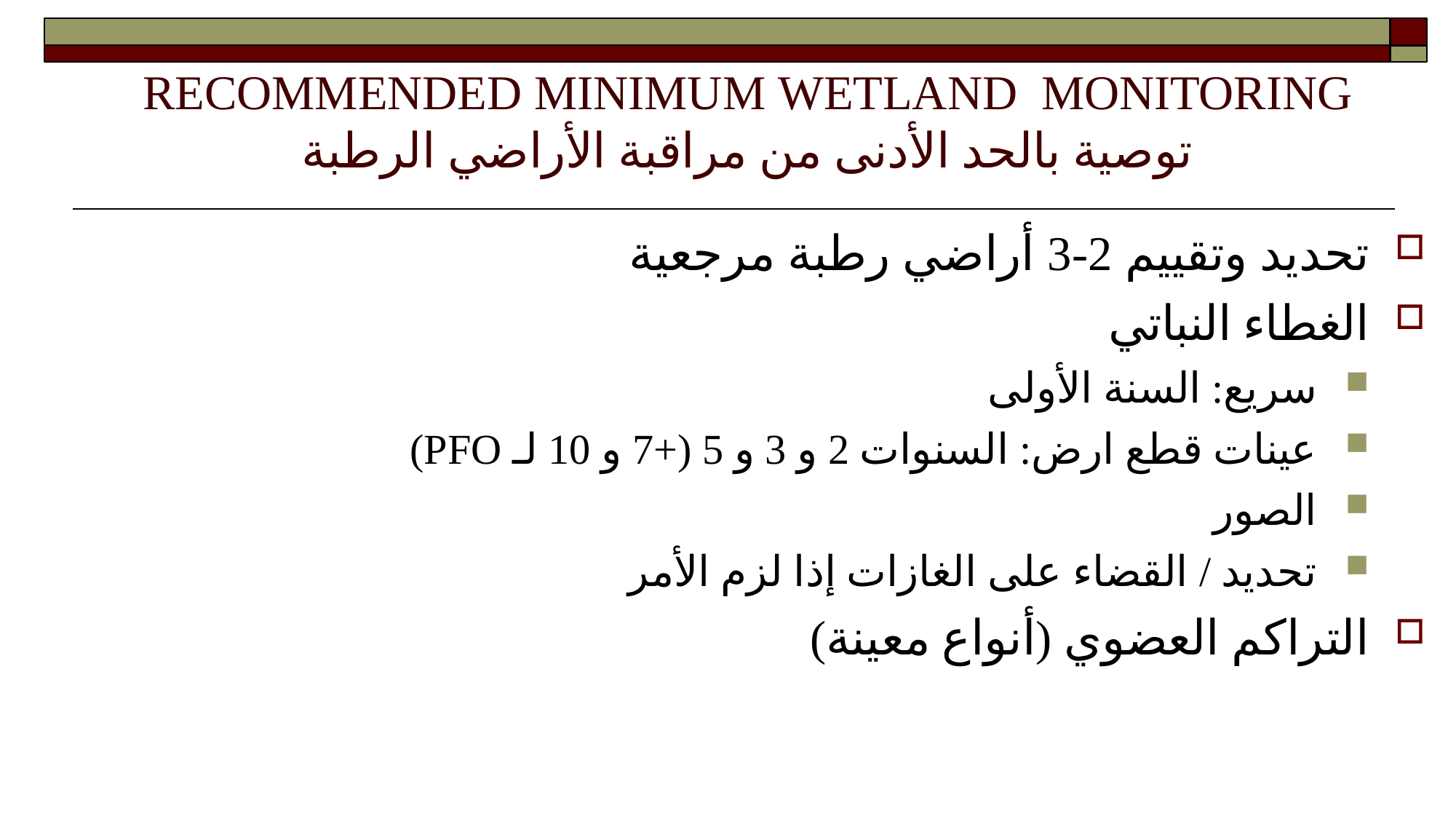

# RECOMMENDED MINIMUM WETLAND  MONITORING توصية بالحد الأدنى من مراقبة الأراضي الرطبة
تحديد وتقييم 2-3 أراضي رطبة مرجعية
الغطاء النباتي
سريع: السنة الأولى
عينات قطع ارض: السنوات 2 و 3 و 5 (+7 و 10 لـ PFO)
الصور
تحديد / القضاء على الغازات إذا لزم الأمر
التراكم العضوي (أنواع معينة)